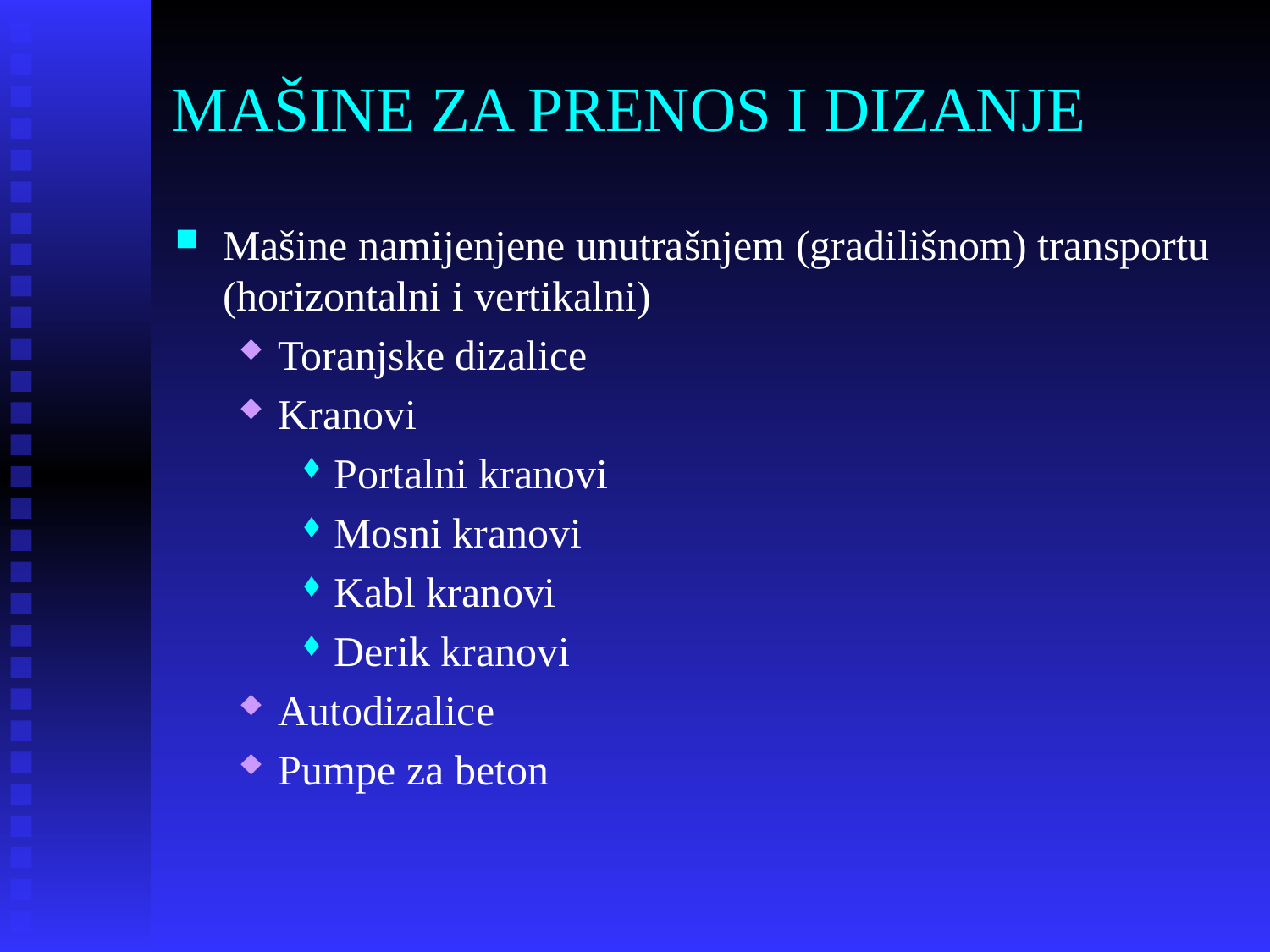

# MAŠINE ZA PRENOS I DIZANJE
Mašine namijenjene unutrašnjem (gradilišnom) transportu (horizontalni i vertikalni)
Toranjske dizalice
Kranovi
Portalni kranovi
Mosni kranovi
Kabl kranovi
Derik kranovi
Autodizalice
Pumpe za beton